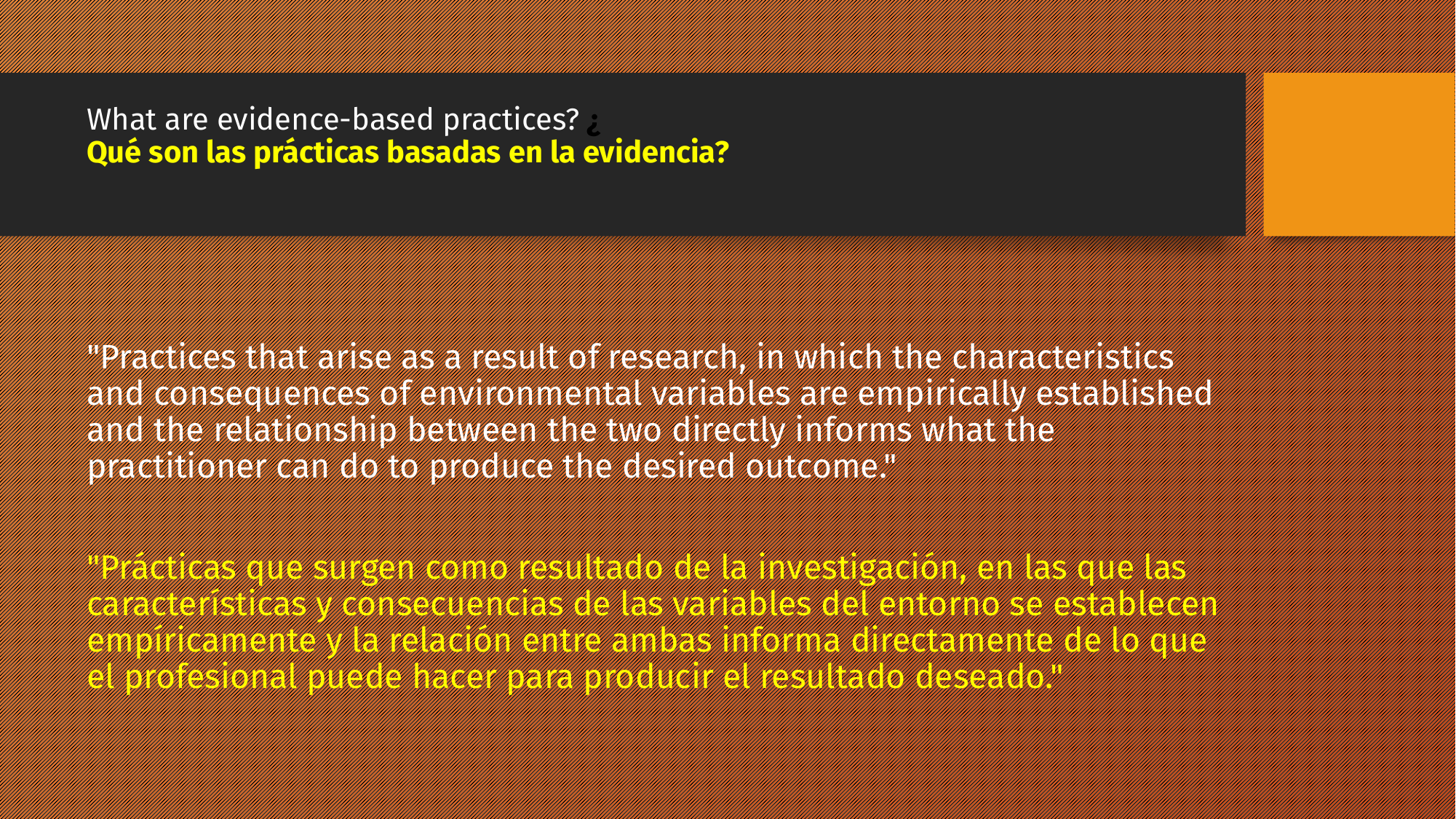

# What are evidence-based practices? ¿ Qué son las prácticas basadas en la evidencia?

"Practices that arise as a result of research, in which the characteristics and consequences of environmental variables are empirically established and the relationship between the two directly informs what the practitioner can do to produce the desired outcome."

"Prácticas que surgen como resultado de la investigación, en las que las características y consecuencias de las variables del entorno se establecen empíricamente y la relación entre ambas informa directamente de lo que el profesional puede hacer para producir el resultado deseado."